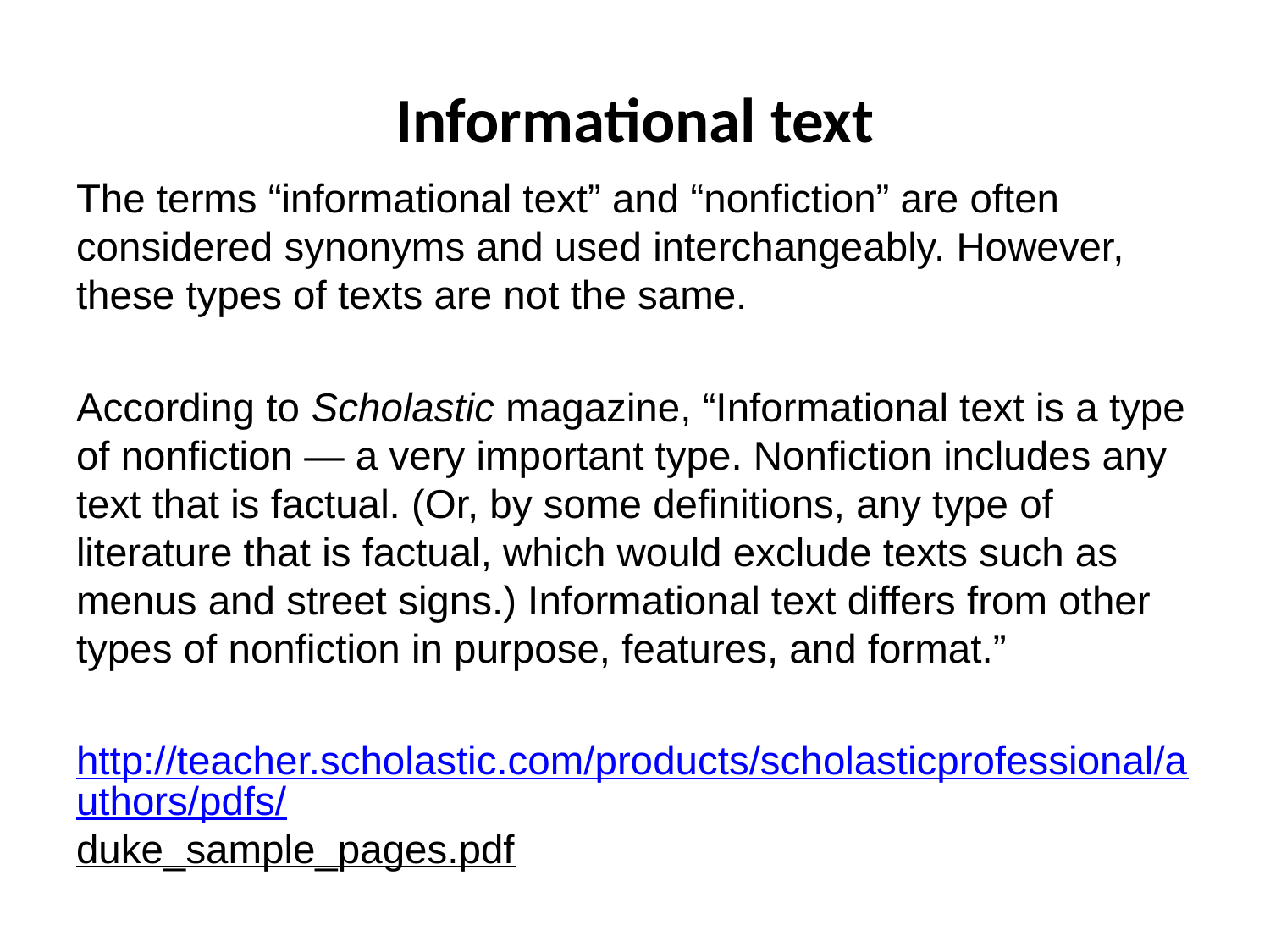

# Informational text
The terms “informational text” and “nonfiction” are often considered synonyms and used interchangeably. However, these types of texts are not the same.

According to Scholastic magazine, “Informational text is a type of nonfiction — a very important type. Nonfiction includes any text that is factual. (Or, by some definitions, any type of literature that is factual, which would exclude texts such as menus and street signs.) Informational text differs from other types of nonfiction in purpose, features, and format.”

http://teacher.scholastic.com/products/scholasticprofessional/authors/pdfs/duke_sample_pages.pdf